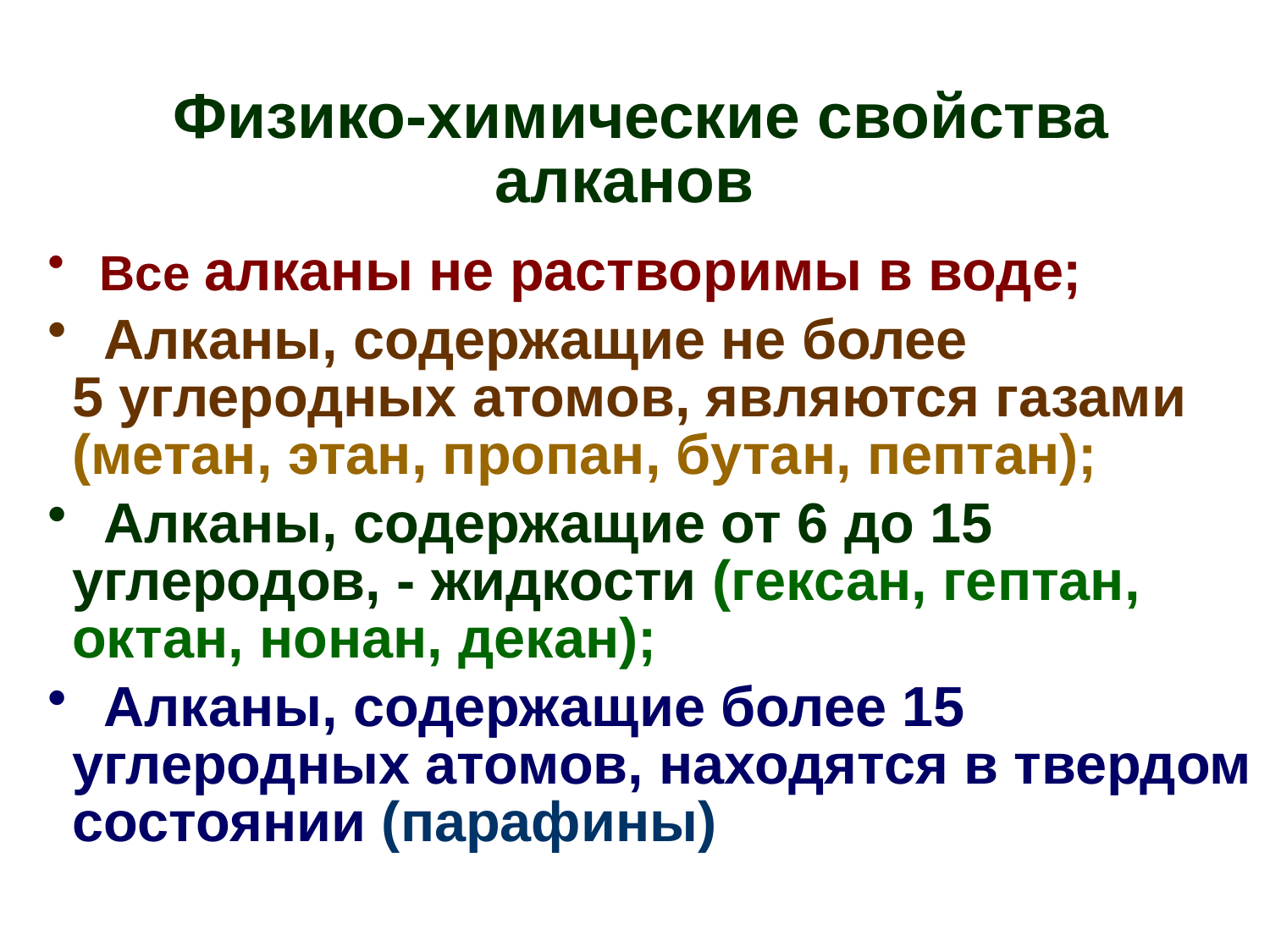

# Физико-химические свойства алканов
  Все алканы не растворимы в воде;
  Алканы, содержащие не более                 5 углеродных атомов, являются газами (метан, этан, пропан, бутан, пептан);
  Алканы, содержащие от 6 до 15 углеродов, - жидкости (гексан, гептан, октан, нонан, декан);
  Алканы, содержащие более 15 углеродных атомов, находятся в твердом состоянии (парафины)